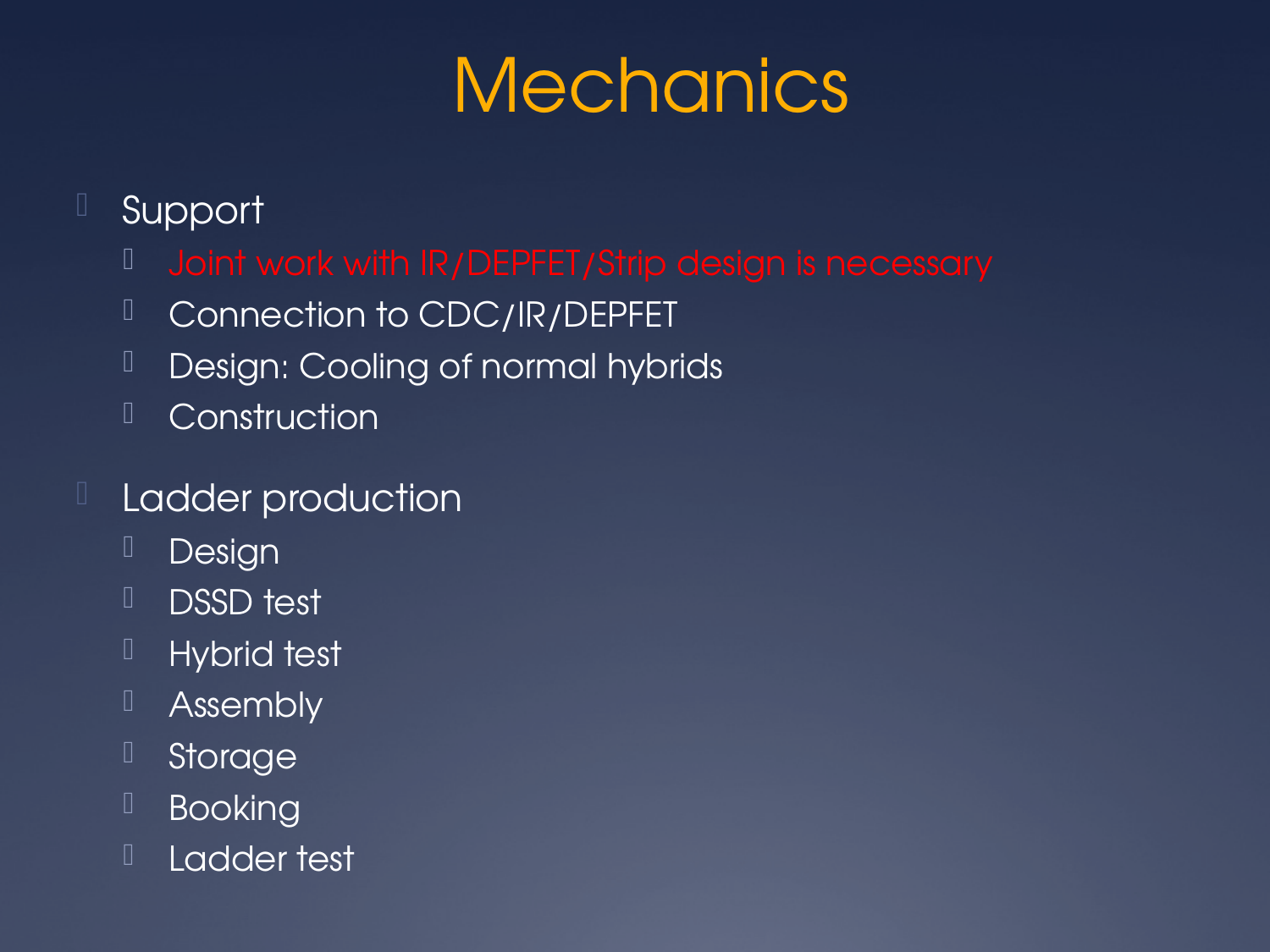

# Mechanics
Support
Joint work with IR/DEPFET/Strip design is necessary
Connection to CDC/IR/DEPFET
Design: Cooling of normal hybrids
Construction
Ladder production
Design
DSSD test
Hybrid test
Assembly
Storage
Booking
Ladder test